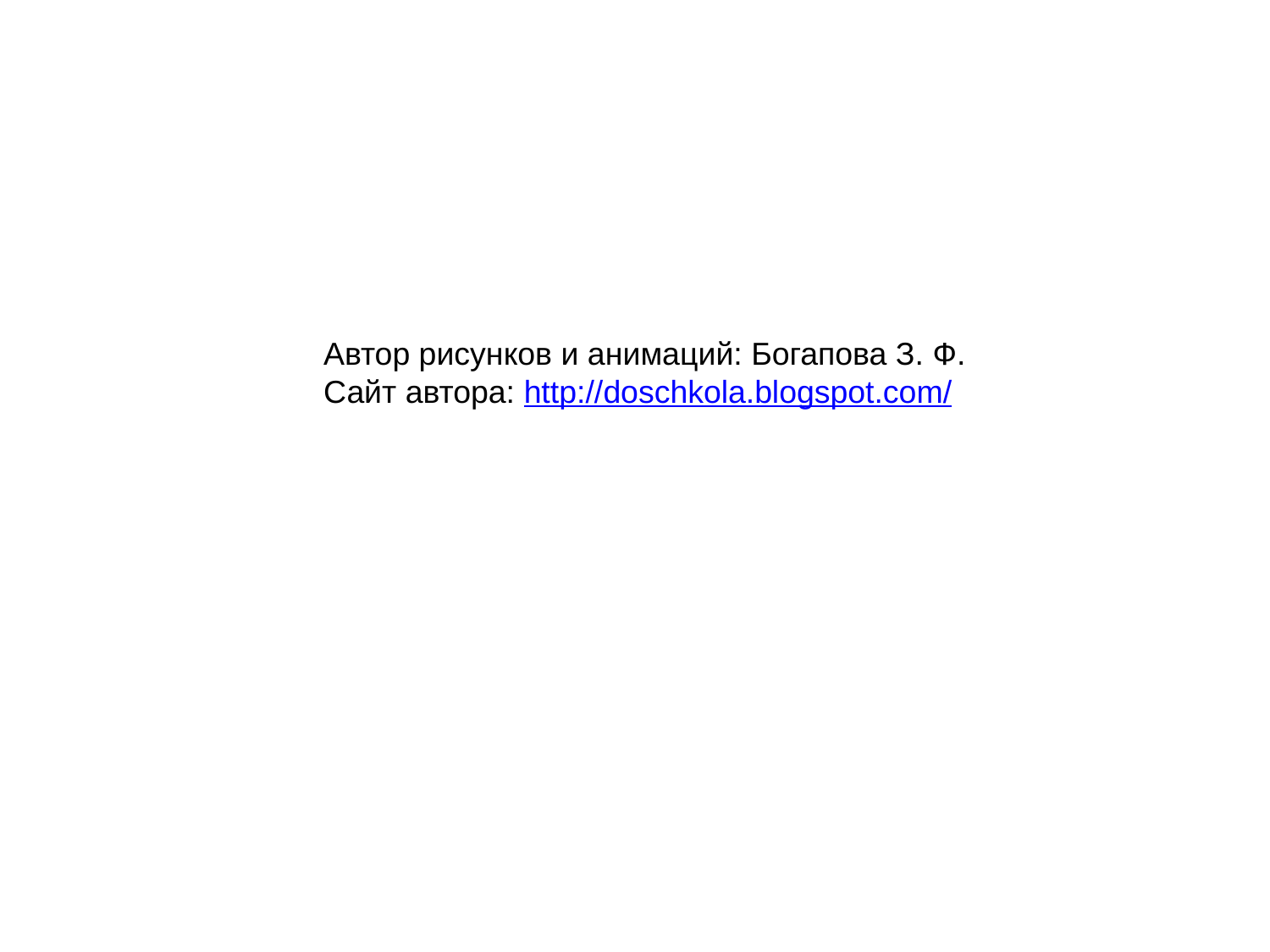

Автор рисунков и анимаций: Богапова З. Ф.
Сайт автора: http://doschkola.blogspot.com/